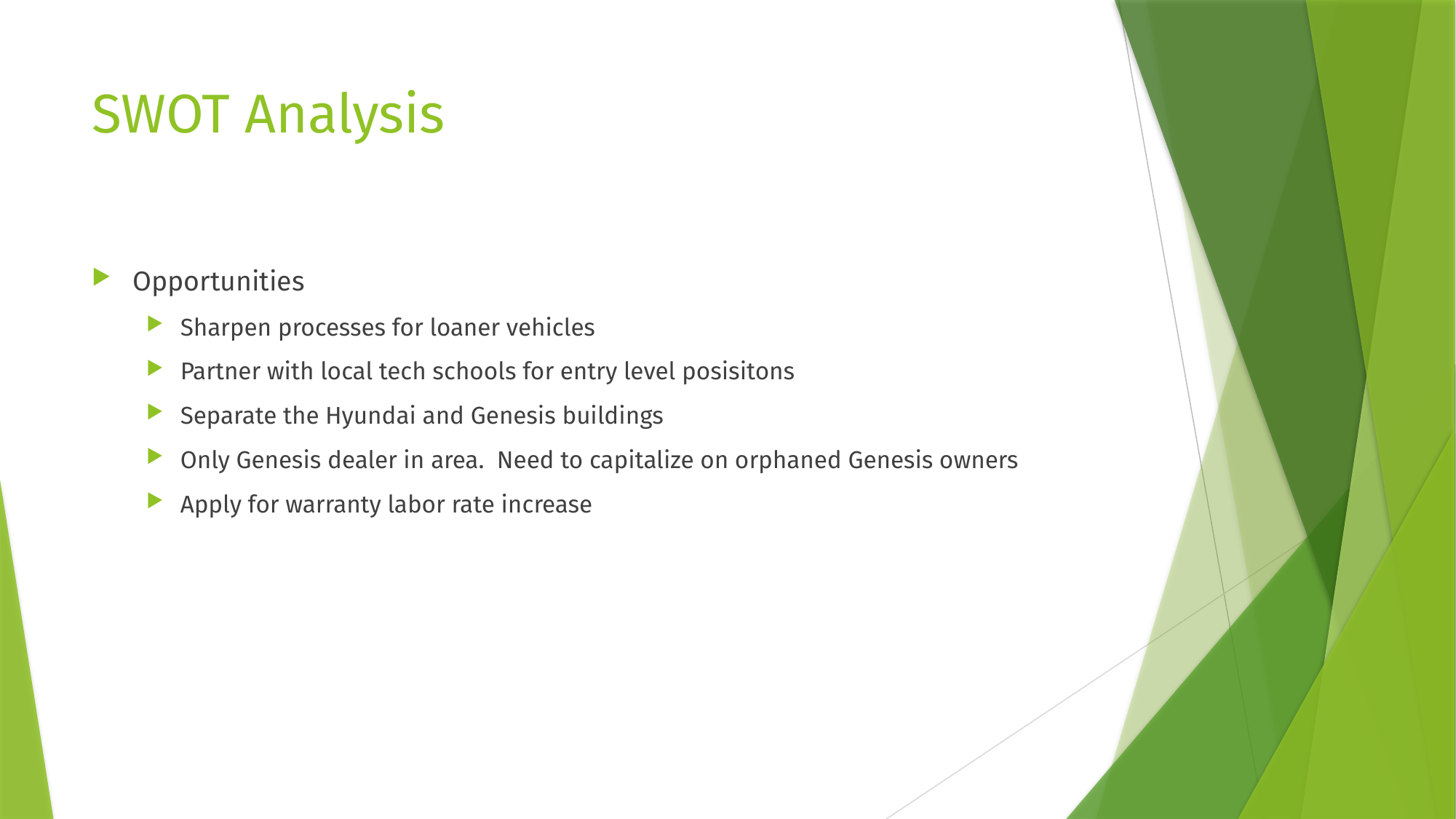

# SWOT Analysis
Opportunities
Sharpen processes for loaner vehicles
Partner with local tech schools for entry level posisitons
Separate the Hyundai and Genesis buildings
Only Genesis dealer in area.  Need to capitalize on orphaned Genesis owners
Apply for warranty labor rate increase